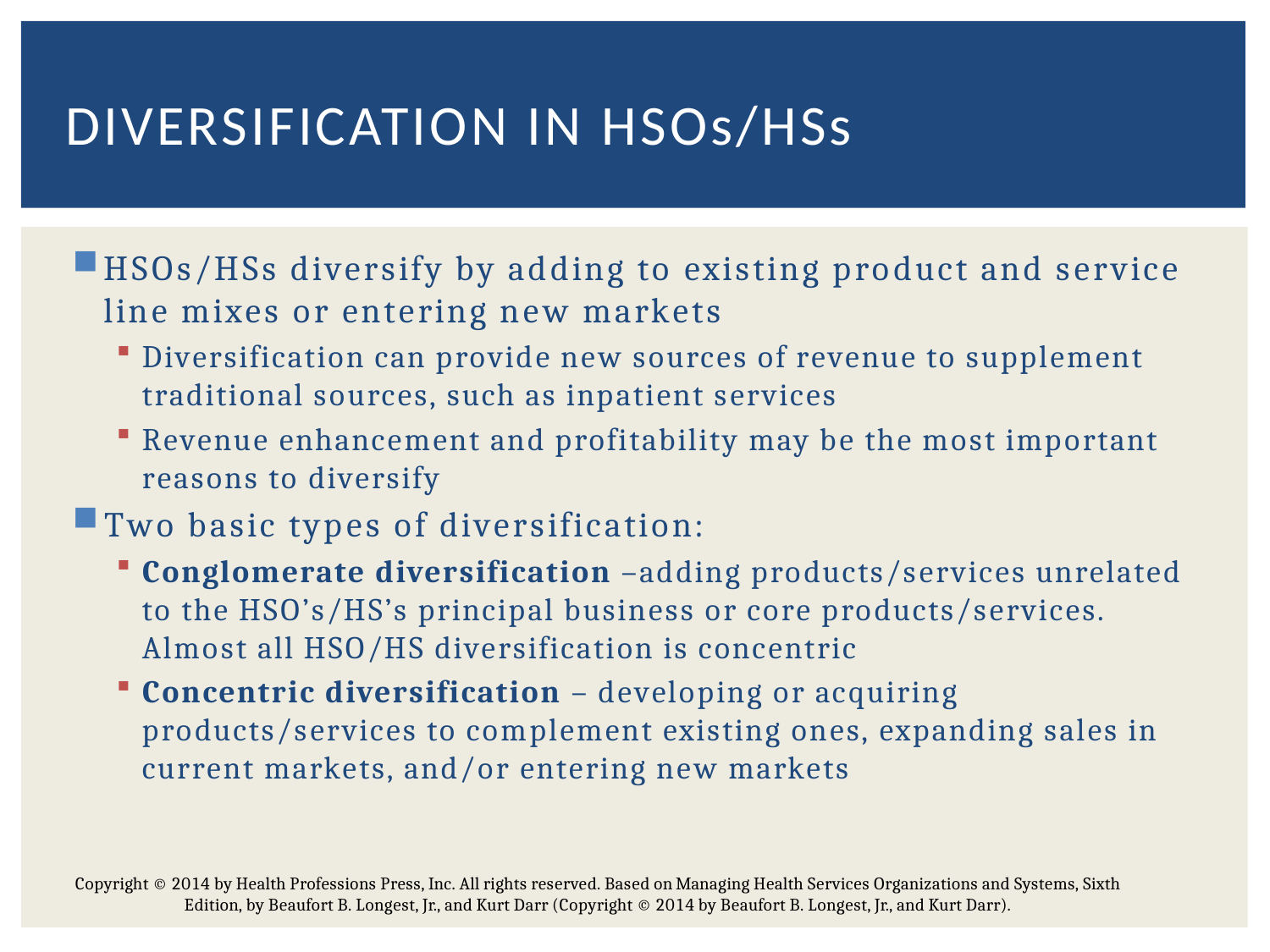

# Diversification in HSOs/HSs
HSOs/HSs diversify by adding to existing product and service line mixes or entering new markets
Diversification can provide new sources of revenue to supplement traditional sources, such as inpatient services
Revenue enhancement and profitability may be the most important reasons to diversify
Two basic types of diversification:
Conglomerate diversification –adding products/services unrelated to the HSO’s/HS’s principal business or core products/services. Almost all HSO/HS diversification is concentric
Concentric diversification – developing or acquiring products/services to com­plement existing ones, expanding sales in current markets, and/or entering new markets
Copyright © 2014 by Health Professions Press, Inc. All rights reserved. Based on Managing Health Services Organizations and Systems, Sixth Edition, by Beaufort B. Longest, Jr., and Kurt Darr (Copyright © 2014 by Beaufort B. Longest, Jr., and Kurt Darr).